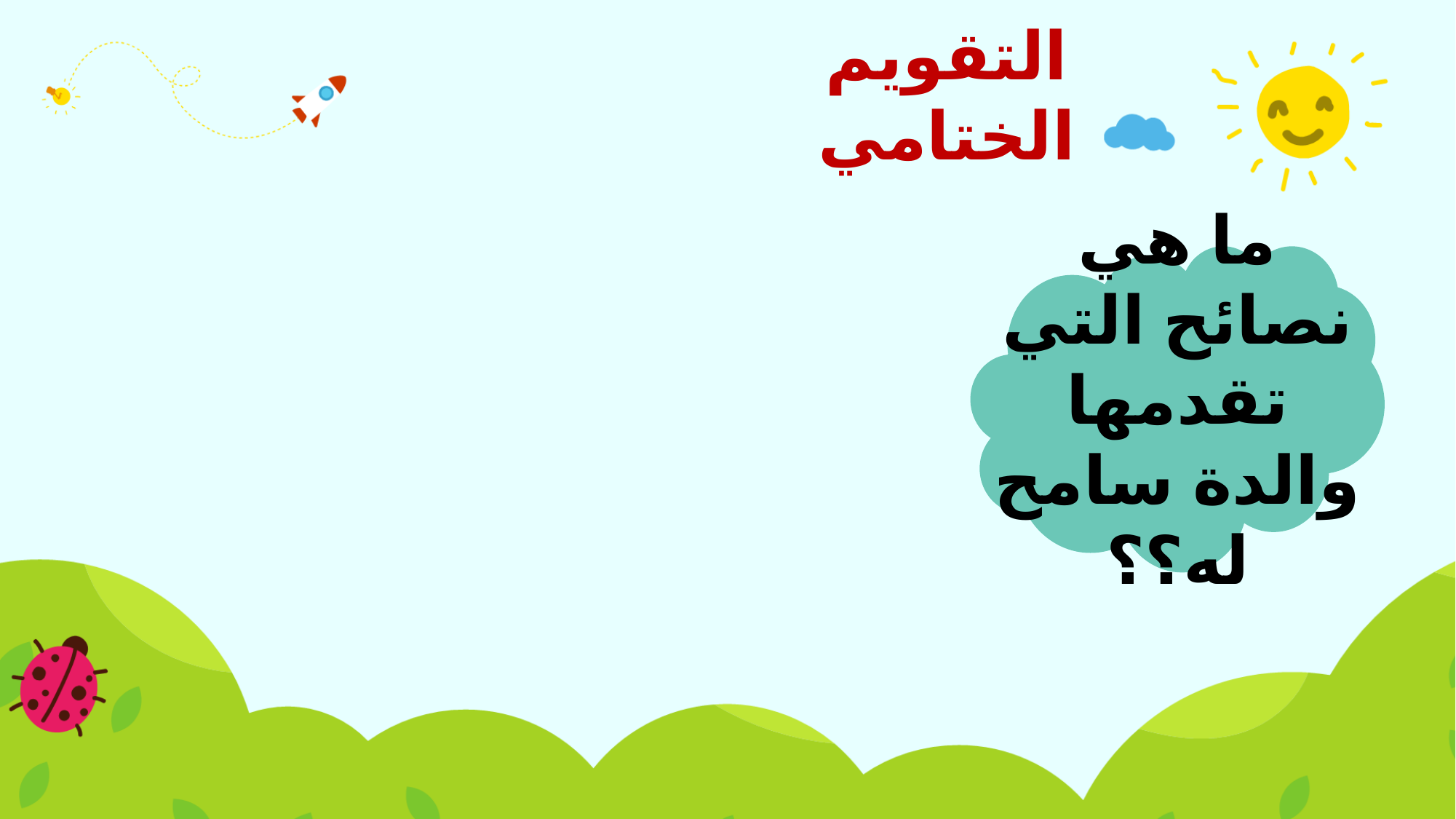

التقويم الختامي

ما هي نصائح التي تقدمها والدة سامح له؟؟